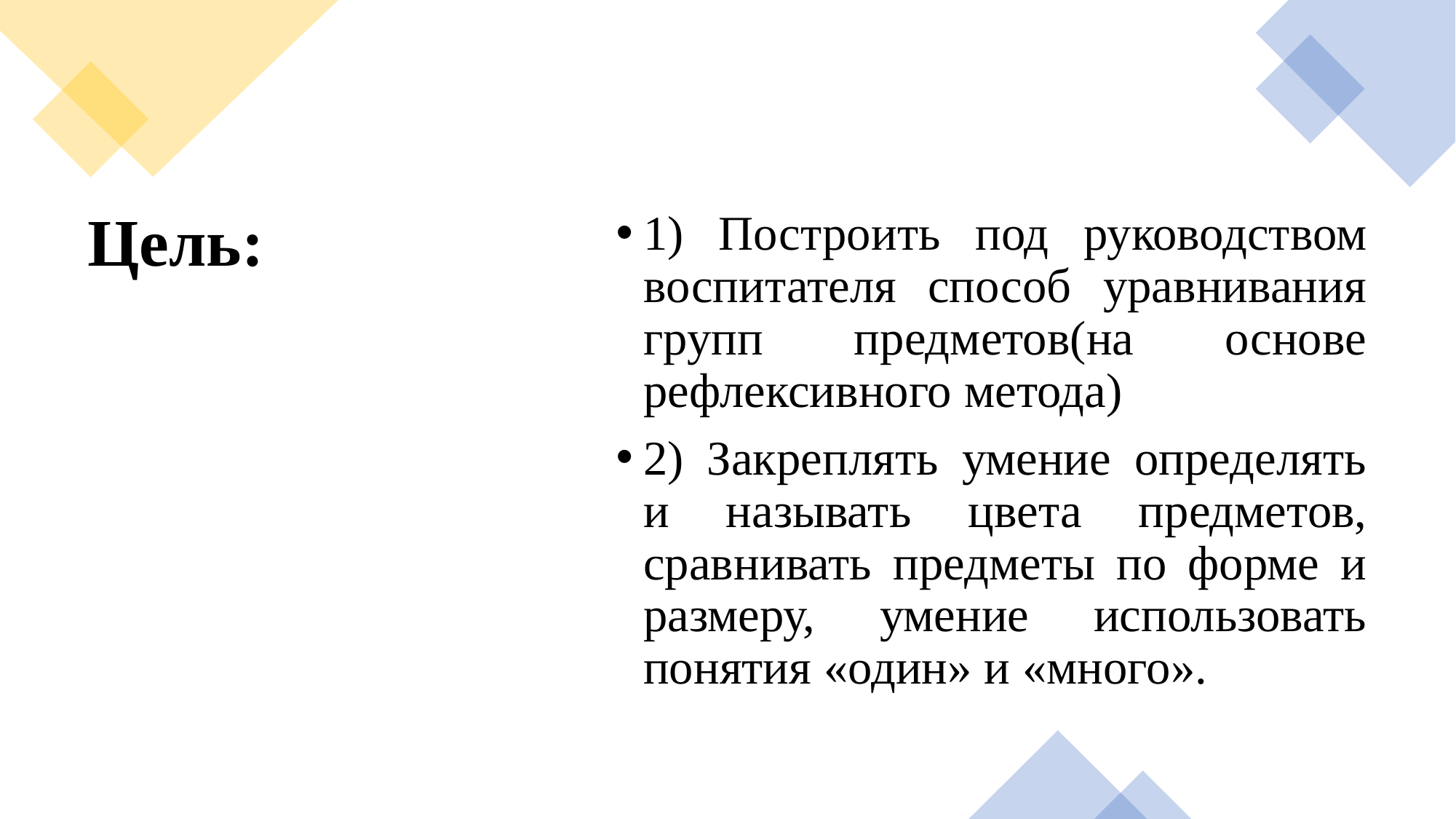

1) Построить под руководством воспитателя способ уравнивания групп предметов(на основе рефлексивного метода)
2) Закреплять умение определять и называть цвета предметов, сравнивать предметы по форме и размеру, умение использовать понятия «один» и «много».
# Цель: